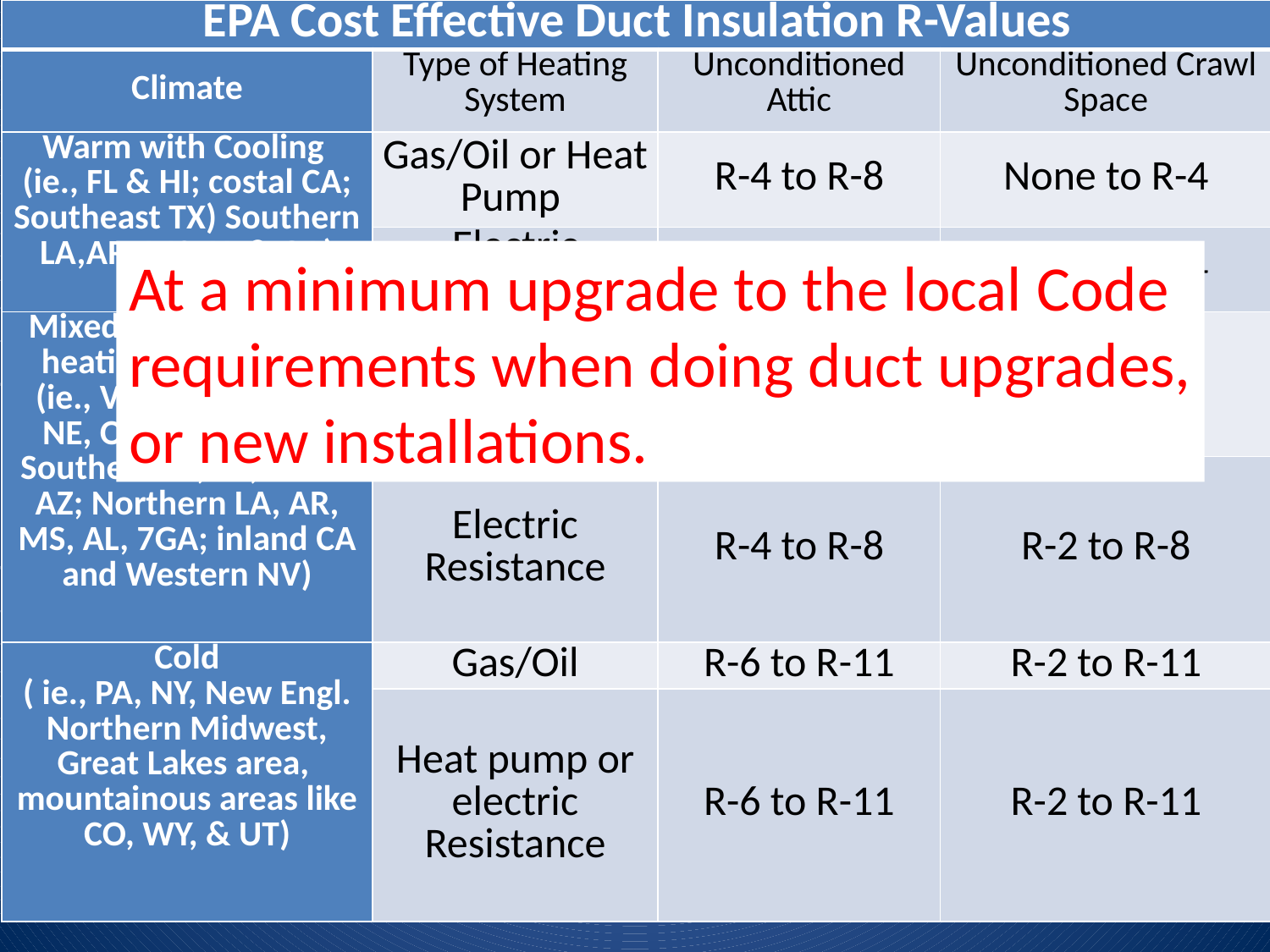

| EPA Cost Effective Duct Insulation R-Values |  |  |  |
| --- | --- | --- | --- |
| Climate | Type of Heating System | Unconditioned Attic | Unconditioned Crawl Space |
| Warm with Cooling (ie., FL & HI; costal CA; Southeast TX) Southern LA,AR, MS,AL & GA) | Gas/Oil or Heat Pump | R-4 to R-8 | None to R-4 |
|  | Electric Resistance | R-4 to R-8 | None to R-4 |
| Mixed with moderate heating and Cooling (ie., VA, WV, KY, MO, NE, OK, OR, WA, ID; Southern IN, KS, NM & AZ; Northern LA, AR, MS, AL, 7GA; inland CA and Western NV) | Gas/Oil or Heat Pump | R-4 to R-8 | R-2 to R-8 |
|  | Electric Resistance | R-4 to R-8 | R-2 to R-8 |
| Cold ( ie., PA, NY, New Engl. Northern Midwest, Great Lakes area, mountainous areas like CO, WY, & UT) | Gas/Oil | R-6 to R-11 | R-2 to R-11 |
|  | Heat pump or electric Resistance | R-6 to R-11 | R-2 to R-11 |
At a minimum upgrade to the local Code
requirements when doing duct upgrades,
or new installations.